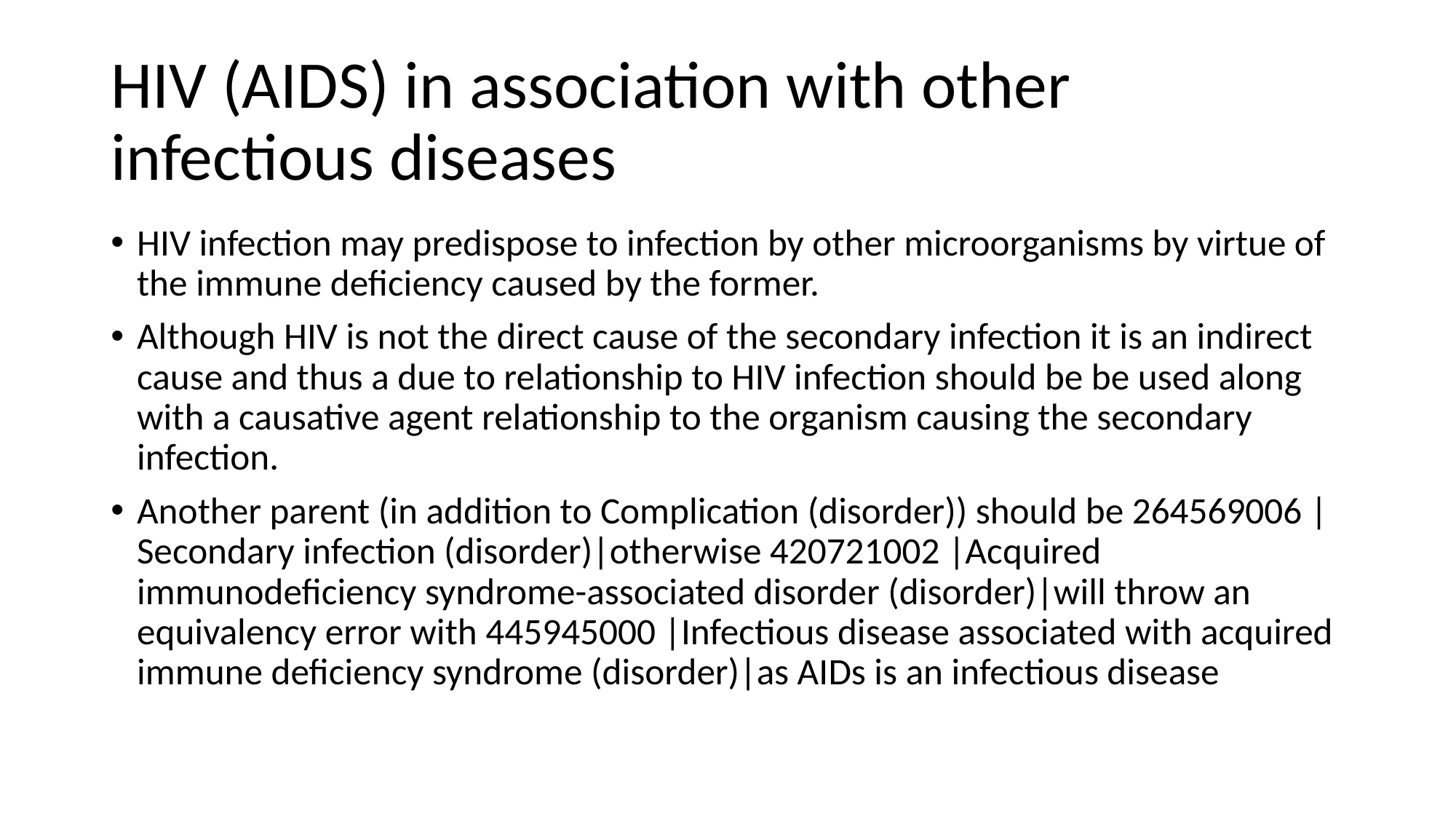

# HIV (AIDS) in association with other infectious diseases
HIV infection may predispose to infection by other microorganisms by virtue of the immune deficiency caused by the former.
Although HIV is not the direct cause of the secondary infection it is an indirect cause and thus a due to relationship to HIV infection should be be used along with a causative agent relationship to the organism causing the secondary infection.
Another parent (in addition to Complication (disorder)) should be 264569006 |Secondary infection (disorder)|otherwise 420721002 |Acquired immunodeficiency syndrome-associated disorder (disorder)|will throw an equivalency error with 445945000 |Infectious disease associated with acquired immune deficiency syndrome (disorder)|as AIDs is an infectious disease